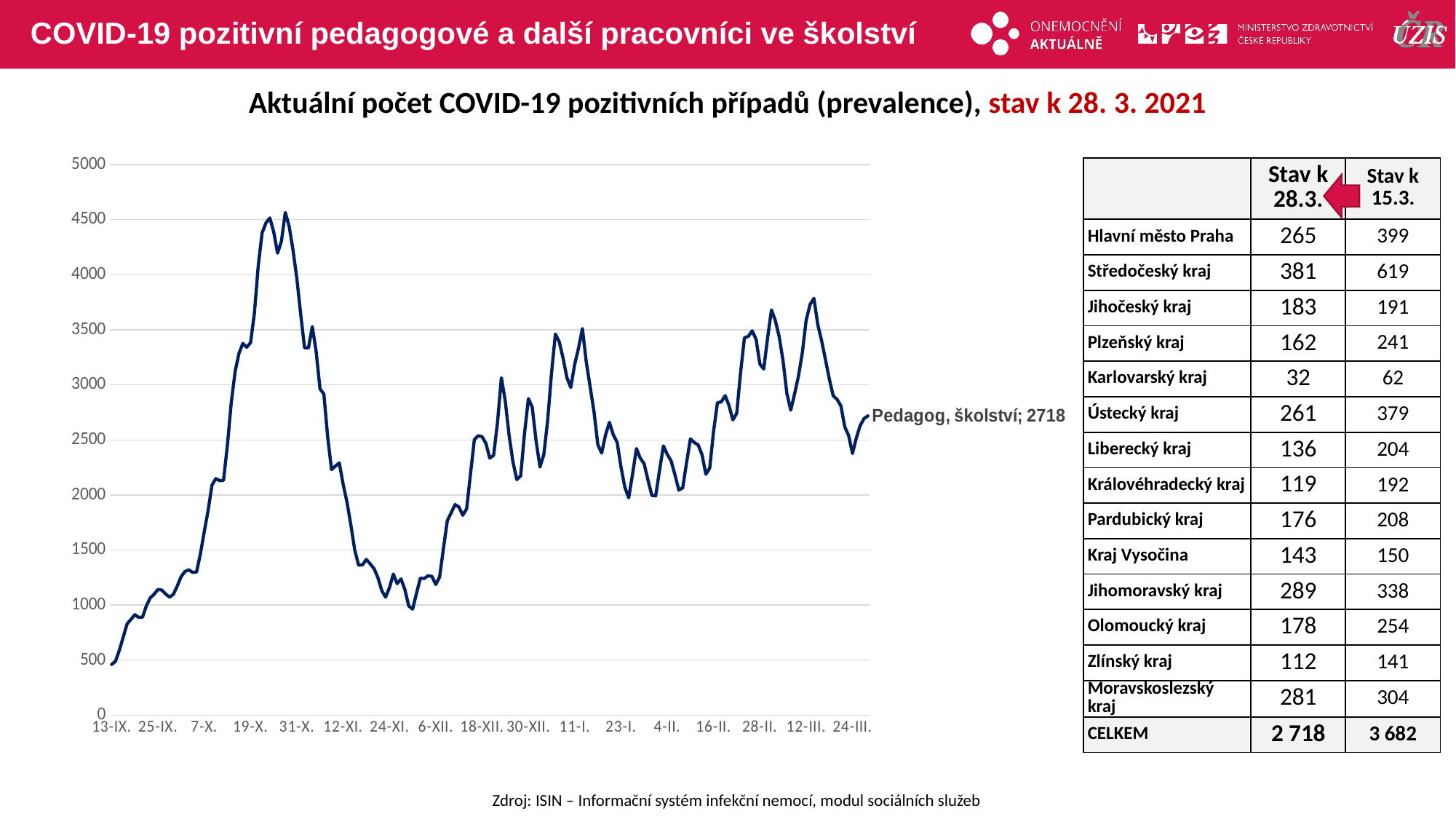

# COVID-19 pozitivní pedagogové a další pracovníci ve školství
Aktuální počet COVID-19 pozitivních případů (prevalence), stav k 28. 3. 2021

### Chart

| Category | Pedagog, školství |
|---|---|
| 13-IX. | 460.0 |
| 14-IX. | 490.0 |
| 15-IX. | 590.0 |
| 16-IX. | 708.0 |
| 17-IX. | 829.0 |
| 18-IX. | 869.0 |
| 19-IX. | 912.0 |
| 20-IX. | 888.0 |
| 21-IX. | 890.0 |
| 22-IX. | 992.0 |
| 23-IX. | 1065.0 |
| 24-IX. | 1098.0 |
| 25-IX. | 1141.0 |
| 26-IX. | 1136.0 |
| 27-IX. | 1100.0 |
| 28-IX. | 1071.0 |
| 29-IX. | 1097.0 |
| 30-IX. | 1172.0 |
| 1-X. | 1258.0 |
| 2-X. | 1304.0 |
| 3-X. | 1320.0 |
| 4-X. | 1296.0 |
| 5-X. | 1300.0 |
| 6-X. | 1463.0 |
| 7-X. | 1667.0 |
| 8-X. | 1858.0 |
| 9-X. | 2089.0 |
| 10-X. | 2148.0 |
| 11-X. | 2129.0 |
| 12-X. | 2132.0 |
| 13-X. | 2451.0 |
| 14-X. | 2839.0 |
| 15-X. | 3121.0 |
| 16-X. | 3287.0 |
| 17-X. | 3376.0 |
| 18-X. | 3341.0 |
| 19-X. | 3383.0 |
| 20-X. | 3649.0 |
| 21-X. | 4085.0 |
| 22-X. | 4380.0 |
| 23-X. | 4471.0 |
| 24-X. | 4515.0 |
| 25-X. | 4388.0 |
| 26-X. | 4196.0 |
| 27-X. | 4303.0 |
| 28-X. | 4565.0 |
| 29-X. | 4440.0 |
| 30-X. | 4224.0 |
| 31-X. | 3966.0 |
| 1-XI. | 3637.0 |
| 2-XI. | 3336.0 |
| 3-XI. | 3334.0 |
| 4-XI. | 3528.0 |
| 5-XI. | 3304.0 |
| 6-XI. | 2963.0 |
| 7-XI. | 2916.0 |
| 8-XI. | 2521.0 |
| 9-XI. | 2230.0 |
| 10-XI. | 2262.0 |
| 11-XI. | 2291.0 |
| 12-XI. | 2096.0 |
| 13-XI. | 1932.0 |
| 14-XI. | 1728.0 |
| 15-XI. | 1499.0 |
| 16-XI. | 1362.0 |
| 17-XI. | 1364.0 |
| 18-XI. | 1414.0 |
| 19-XI. | 1374.0 |
| 20-XI. | 1331.0 |
| 21-XI. | 1250.0 |
| 22-XI. | 1131.0 |
| 23-XI. | 1071.0 |
| 24-XI. | 1158.0 |
| 25-XI. | 1281.0 |
| 26-XI. | 1194.0 |
| 27-XI. | 1237.0 |
| 28-XI. | 1138.0 |
| 29-XI. | 991.0 |
| 30-XI. | 963.0 |
| 1-XII. | 1105.0 |
| 2-XII. | 1243.0 |
| 3-XII. | 1241.0 |
| 4-XII. | 1266.0 |
| 5-XII. | 1260.0 |
| 6-XII. | 1186.0 |
| 7-XII. | 1255.0 |
| 8-XII. | 1518.0 |
| 9-XII. | 1766.0 |
| 10-XII. | 1838.0 |
| 11-XII. | 1912.0 |
| 12-XII. | 1890.0 |
| 13-XII. | 1815.0 |
| 14-XII. | 1875.0 |
| 15-XII. | 2190.0 |
| 16-XII. | 2502.0 |
| 17-XII. | 2538.0 |
| 18-XII. | 2529.0 |
| 19-XII. | 2467.0 |
| 20-XII. | 2334.0 |
| 21-XII. | 2360.0 |
| 22-XII. | 2660.0 |
| 23-XII. | 3064.0 |
| 24-XII. | 2857.0 |
| 25-XII. | 2544.0 |
| 26-XII. | 2301.0 |
| 27-XII. | 2139.0 |
| 28-XII. | 2173.0 |
| 29-XII. | 2556.0 |
| 30-XII. | 2875.0 |
| 31-XII. | 2796.0 |
| 1-I. | 2494.0 |
| 2-I. | 2253.0 |
| 3-I. | 2365.0 |
| 4-I. | 2676.0 |
| 5-I. | 3107.0 |
| 6-I. | 3461.0 |
| 7-I. | 3392.0 |
| 8-I. | 3240.0 |
| 9-I. | 3064.0 |
| 10-I. | 2976.0 |
| 11-I. | 3186.0 |
| 12-I. | 3333.0 |
| 13-I. | 3510.0 |
| 14-I. | 3210.0 |
| 15-I. | 2983.0 |
| 16-I. | 2757.0 |
| 17-I. | 2457.0 |
| 18-I. | 2380.0 |
| 19-I. | 2545.0 |
| 20-I. | 2659.0 |
| 21-I. | 2548.0 |
| 22-I. | 2478.0 |
| 23-I. | 2255.0 |
| 24-I. | 2070.0 |
| 25-I. | 1973.0 |
| 26-I. | 2187.0 |
| 27-I. | 2421.0 |
| 28-I. | 2334.0 |
| 29-I. | 2284.0 |
| 30-I. | 2134.0 |
| 31-I. | 1995.0 |
| 1-II. | 1991.0 |
| 2-II. | 2226.0 |
| 3-II. | 2445.0 |
| 4-II. | 2369.0 |
| 5-II. | 2308.0 |
| 6-II. | 2182.0 |
| 7-II. | 2043.0 |
| 8-II. | 2064.0 |
| 9-II. | 2294.0 |
| 10-II. | 2509.0 |
| 11-II. | 2476.0 |
| 12-II. | 2454.0 |
| 13-II. | 2366.0 |
| 14-II. | 2187.0 |
| 15-II. | 2243.0 |
| 16-II. | 2581.0 |
| 17-II. | 2837.0 |
| 18-II. | 2845.0 |
| 19-II. | 2902.0 |
| 20-II. | 2812.0 |
| 21-II. | 2681.0 |
| 22-II. | 2741.0 |
| 23-II. | 3114.0 |
| 24-II. | 3427.0 |
| 25-II. | 3440.0 |
| 26-II. | 3490.0 |
| 27-II. | 3414.0 |
| 28-II. | 3188.0 |
| 1-III. | 3143.0 |
| 2-III. | 3427.0 |
| 3-III. | 3680.0 |
| 4-III. | 3584.0 |
| 5-III. | 3437.0 |
| 6-III. | 3218.0 |
| 7-III. | 2922.0 |
| 8-III. | 2770.0 |
| 9-III. | 2918.0 |
| 10-III. | 3077.0 |
| 11-III. | 3292.0 |
| 12-III. | 3587.0 |
| 13-III. | 3729.0 |
| 14-III. | 3785.0 |
| 15-III. | 3547.0 |
| 16-III. | 3399.0 |
| 17-III. | 3229.0 |
| 18-III. | 3052.0 |
| 19-III. | 2900.0 |
| 20-III. | 2868.0 |
| 21-III. | 2809.0 |
| 22-III. | 2617.0 |
| 23-III. | 2540.0 |
| 24-III. | 2377.0 |
| 25-III. | 2518.0 |
| 26-III. | 2630.0 |
| 27-III. | 2694.0 |
| 28-III. | 2718.0 |
|  | Stav k 28.3. | Stav k 15.3. |
| --- | --- | --- |
| Hlavní město Praha | 265 | 399 |
| Středočeský kraj | 381 | 619 |
| Jihočeský kraj | 183 | 191 |
| Plzeňský kraj | 162 | 241 |
| Karlovarský kraj | 32 | 62 |
| Ústecký kraj | 261 | 379 |
| Liberecký kraj | 136 | 204 |
| Královéhradecký kraj | 119 | 192 |
| Pardubický kraj | 176 | 208 |
| Kraj Vysočina | 143 | 150 |
| Jihomoravský kraj | 289 | 338 |
| Olomoucký kraj | 178 | 254 |
| Zlínský kraj | 112 | 141 |
| Moravskoslezský kraj | 281 | 304 |
| CELKEM | 2 718 | 3 682 |

Zdroj: ISIN – Informační systém infekční nemocí, modul sociálních služeb